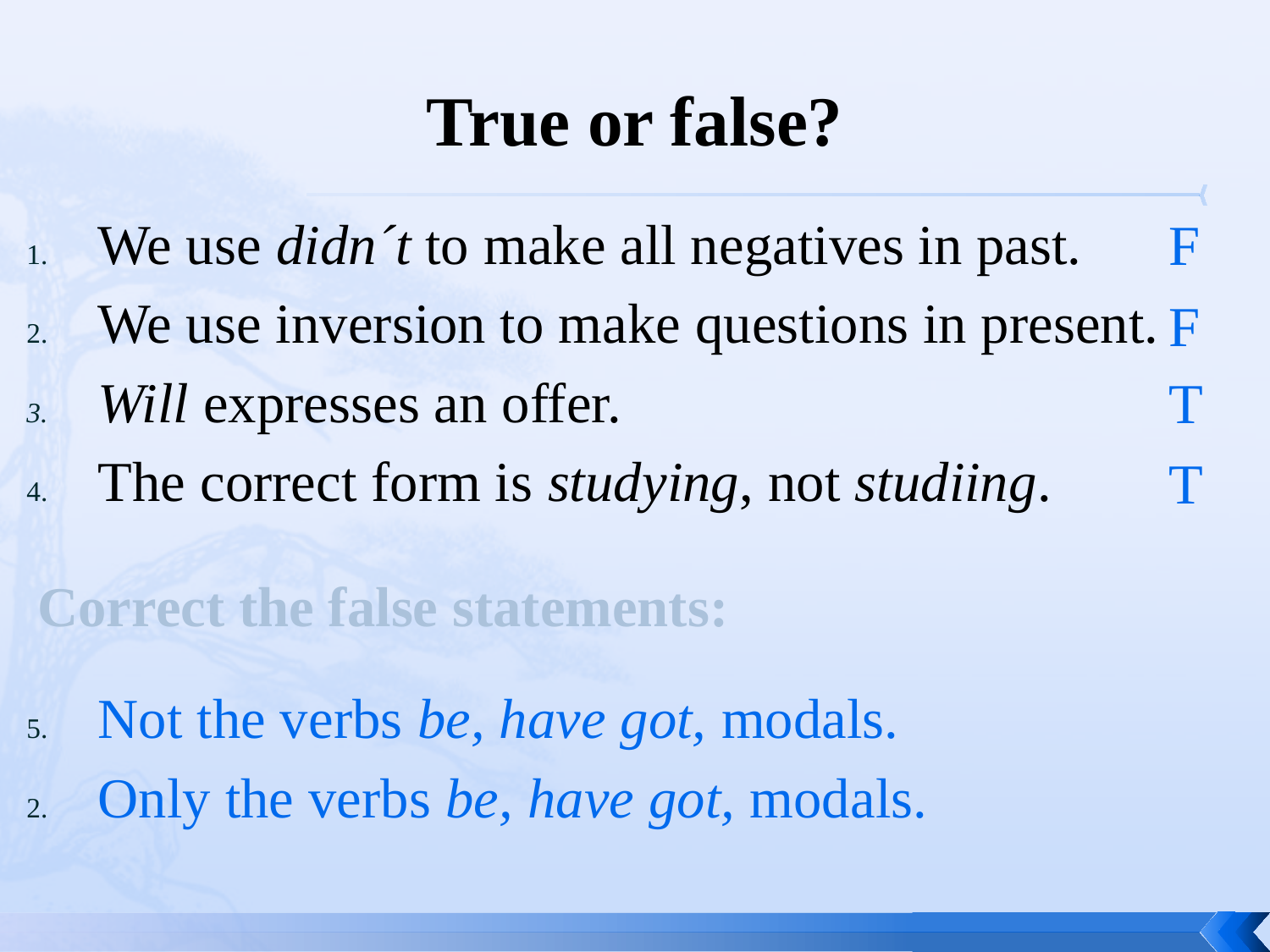

# True or false?
We use didn´t to make all negatives in past.
We use inversion to make questions in present.
Will expresses an offer.
The correct form is studying, not studiing.

Not the verbs be, have got, modals.
Only the verbs be, have got, modals.
F
F
T
T
Correct the false statements: